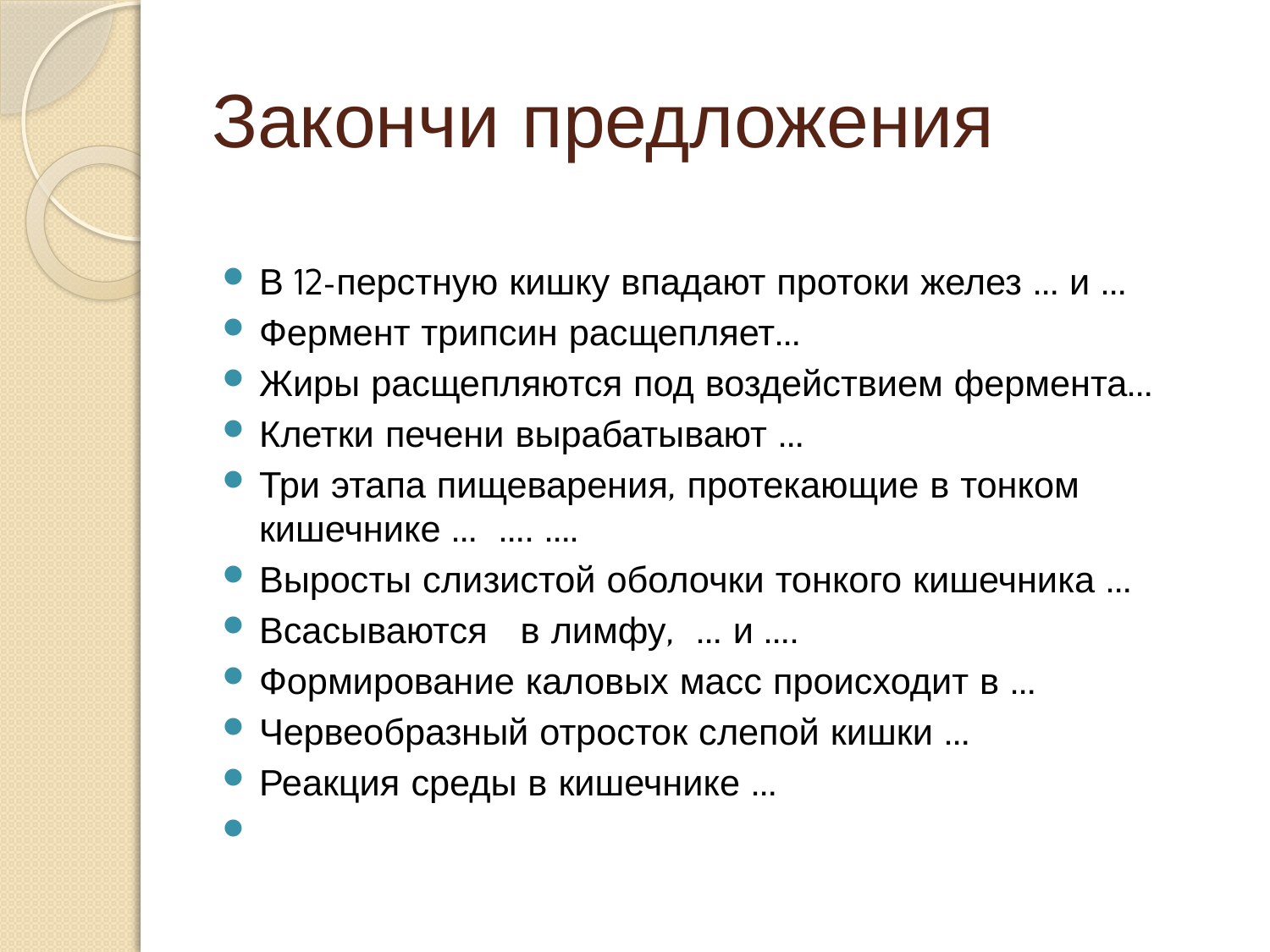

# Закончи предложения

В 12-перстную кишку впадают протоки желез … и …
Фермент трипсин расщепляет…
Жиры расщепляются под воздействием фермента…
Клетки печени вырабатывают …
Три этапа пищеварения, протекающие в тонком кишечнике …  …. ….
Выросты слизистой оболочки тонкого кишечника …
Всасываются   в лимфу,  … и ….
Формирование каловых масс происходит в …
Червеобразный отросток слепой кишки …
Реакция среды в кишечнике …